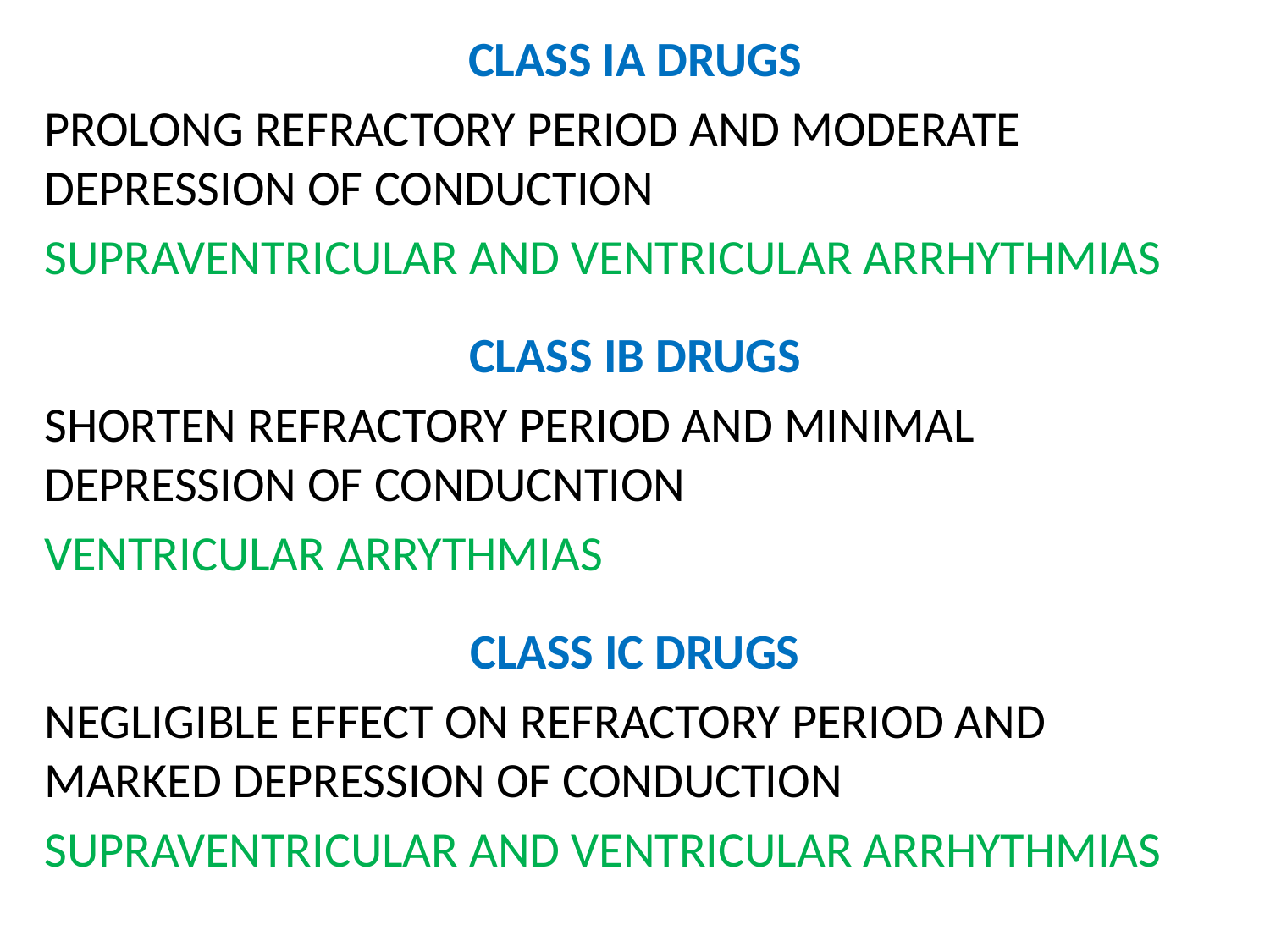

CLASS IA DRUGS
PROLONG REFRACTORY PERIOD AND MODERATE DEPRESSION OF CONDUCTION
SUPRAVENTRICULAR AND VENTRICULAR ARRHYTHMIAS

CLASS IB DRUGS
SHORTEN REFRACTORY PERIOD AND MINIMAL DEPRESSION OF CONDUCNTION
VENTRICULAR ARRYTHMIAS

CLASS IC DRUGS
NEGLIGIBLE EFFECT ON REFRACTORY PERIOD AND MARKED DEPRESSION OF CONDUCTION
SUPRAVENTRICULAR AND VENTRICULAR ARRHYTHMIAS